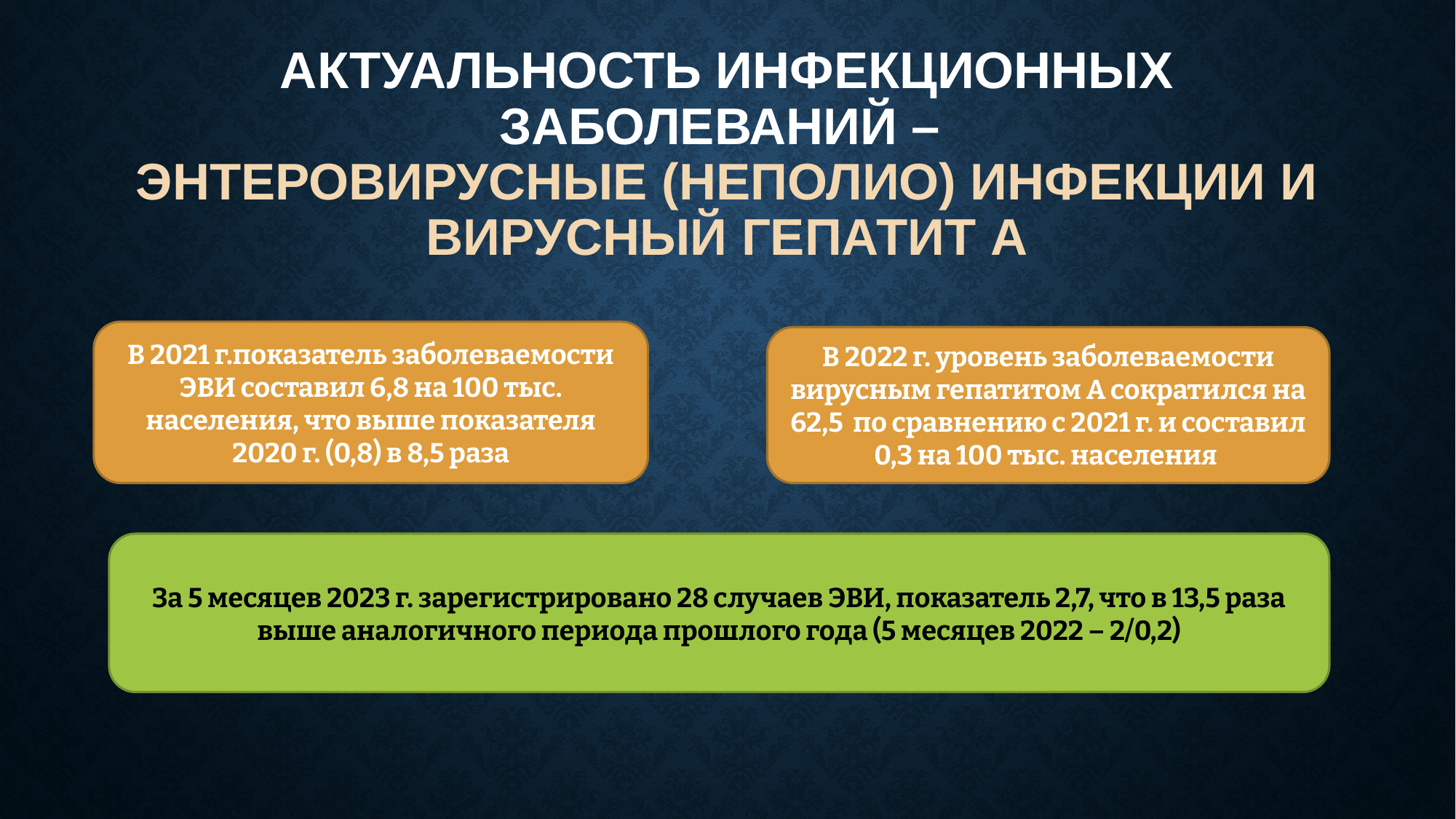

# Актуальность инфекционных заболеваний – энтеровирусные (неполио) инфекции и вирусный гепатит А
В 2021 г.показатель заболеваемости ЭВИ составил 6,8 на 100 тыс. населения, что выше показателя 2020 г. (0,8) в 8,5 раза
В 2022 г. уровень заболеваемости вирусным гепатитом А сократился на 62,5  по сравнению с 2021 г. и составил 0,3 на 100 тыс. населения
За 5 месяцев 2023 г. зарегистрировано 28 случаев ЭВИ, показатель 2,7, что в 13,5 раза выше аналогичного периода прошлого года (5 месяцев 2022 – 2/0,2)